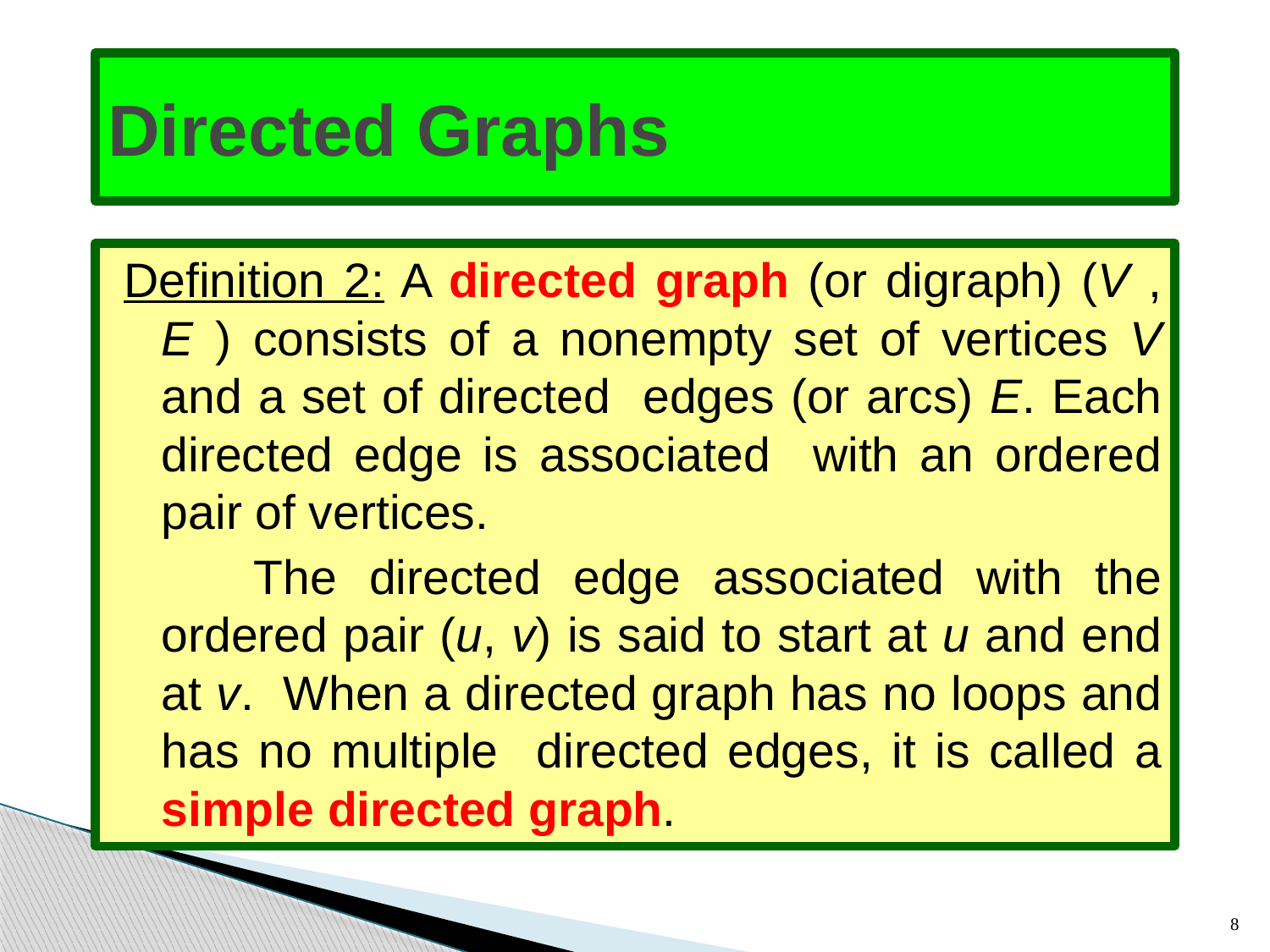

# Directed Graphs
Definition 2: A directed graph (or digraph) (V , E ) consists of a nonempty set of vertices V and a set of directed  edges (or arcs) E. Each directed edge is associated  with an ordered pair of vertices.
    The directed edge associated with the ordered pair (u, v) is said to start at u and end at v.  When a directed graph has no loops and has no multiple  directed edges, it is called a simple directed graph.
8